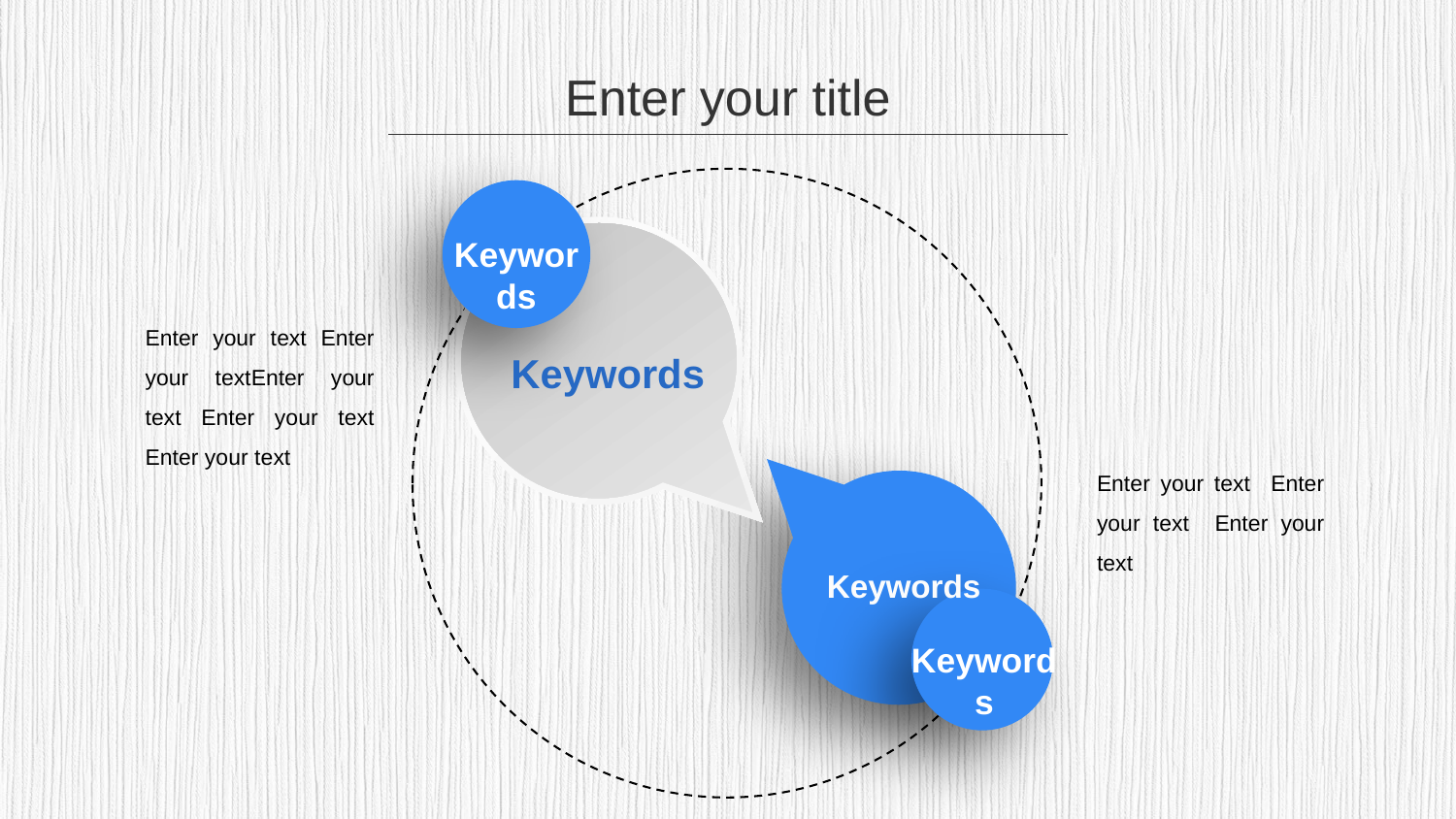

Enter your title

Keywords

Enter your text Enter your textEnter your text Enter your text Enter your text
Keywords

Enter your text  Enter your text  Enter your text
Keywords

Keywords